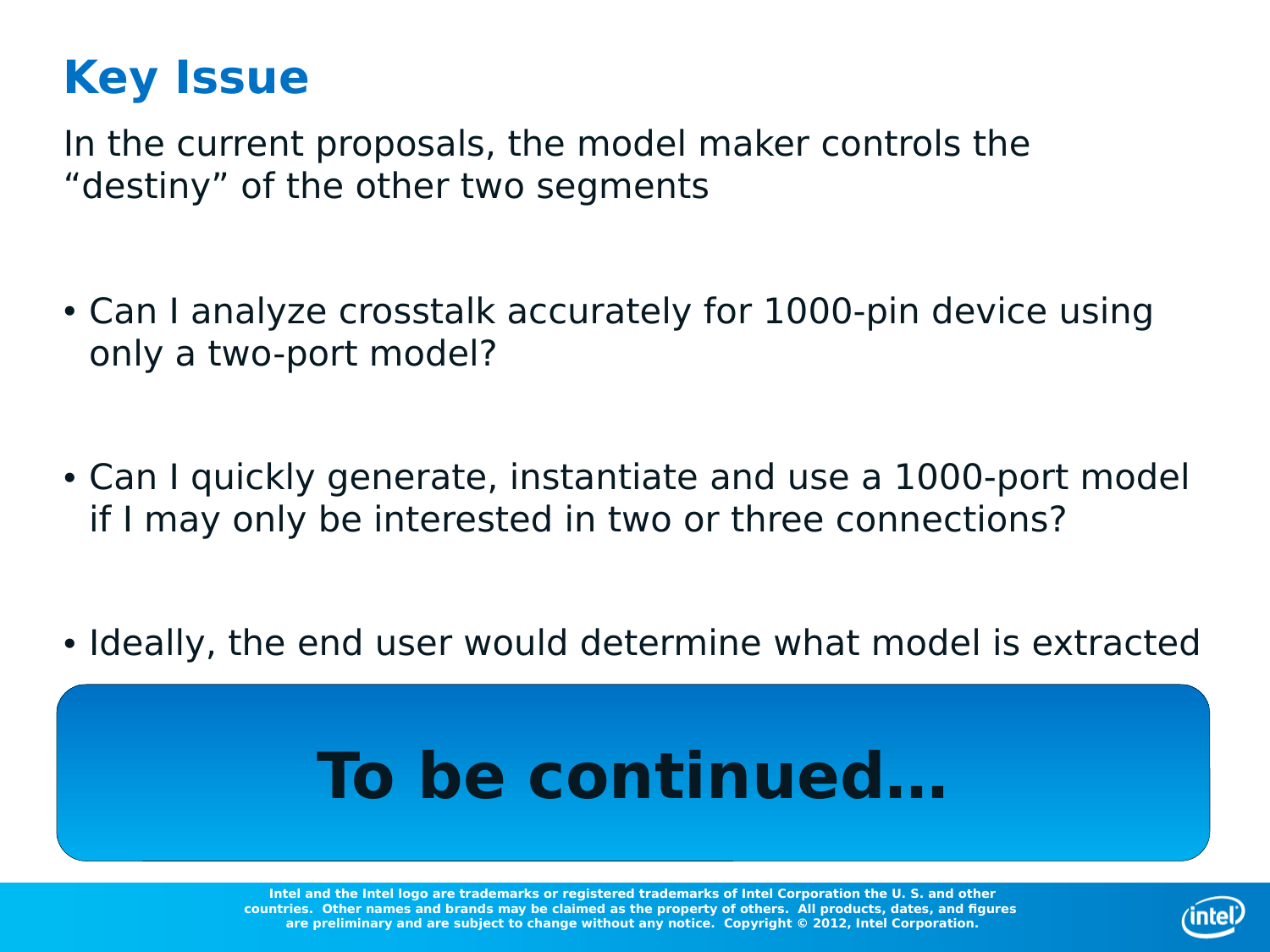

# Key Issue
In the current proposals, the model maker controls the “destiny” of the other two segments

Can I analyze crosstalk accurately for 1000-pin device using only a two-port model?

Can I quickly generate, instantiate and use a 1000-port model if I may only be interested in two or three connections?

Ideally, the end user would determine what model is extracted

To be continued…